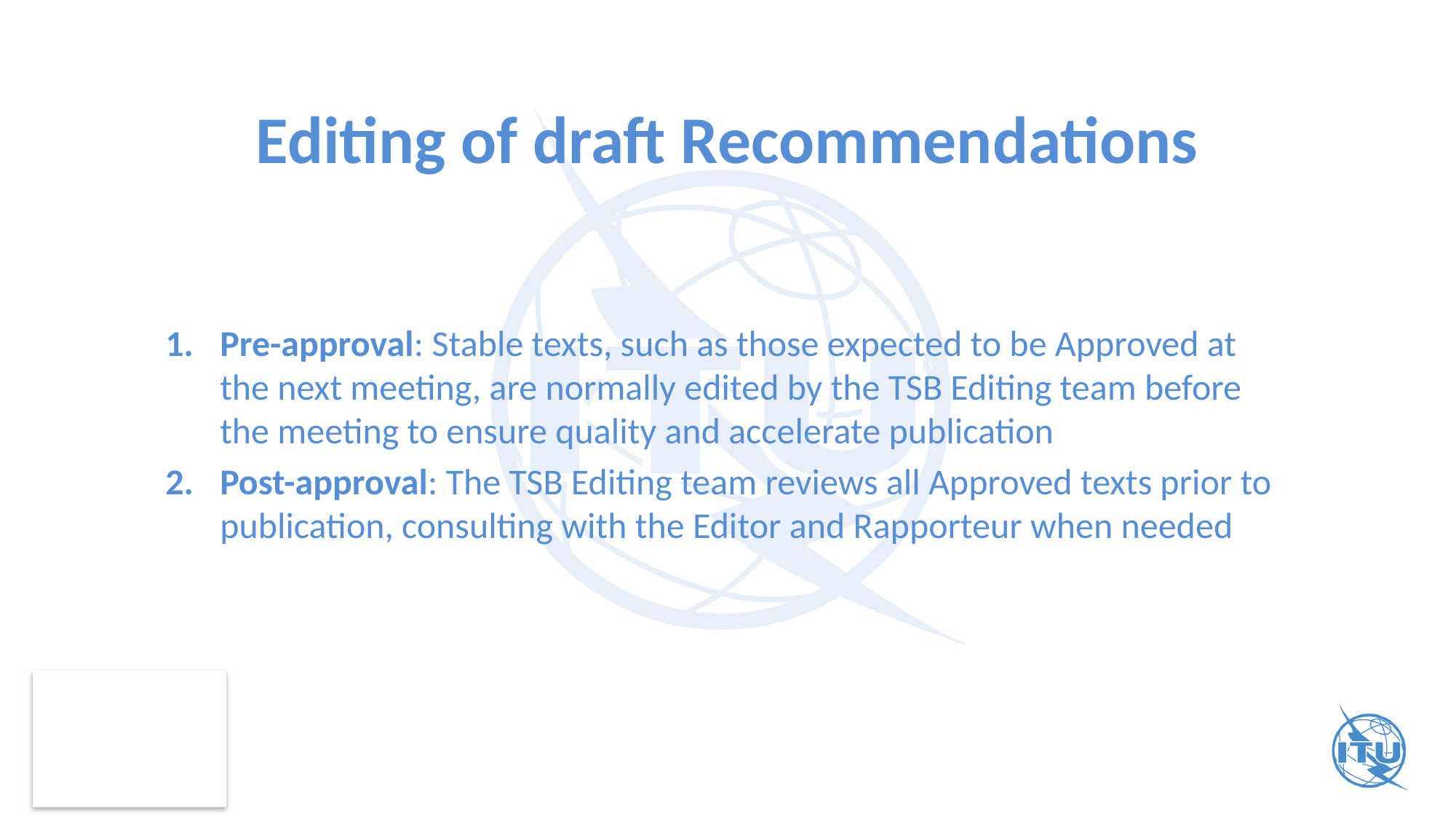

# Editing of draft Recommendations
Pre-approval: Stable texts, such as those expected to be Approved at the next meeting, are normally edited by the TSB Editing team before the meeting to ensure quality and accelerate publication
Post-approval: The TSB Editing team reviews all Approved texts prior to publication, consulting with the Editor and Rapporteur when needed